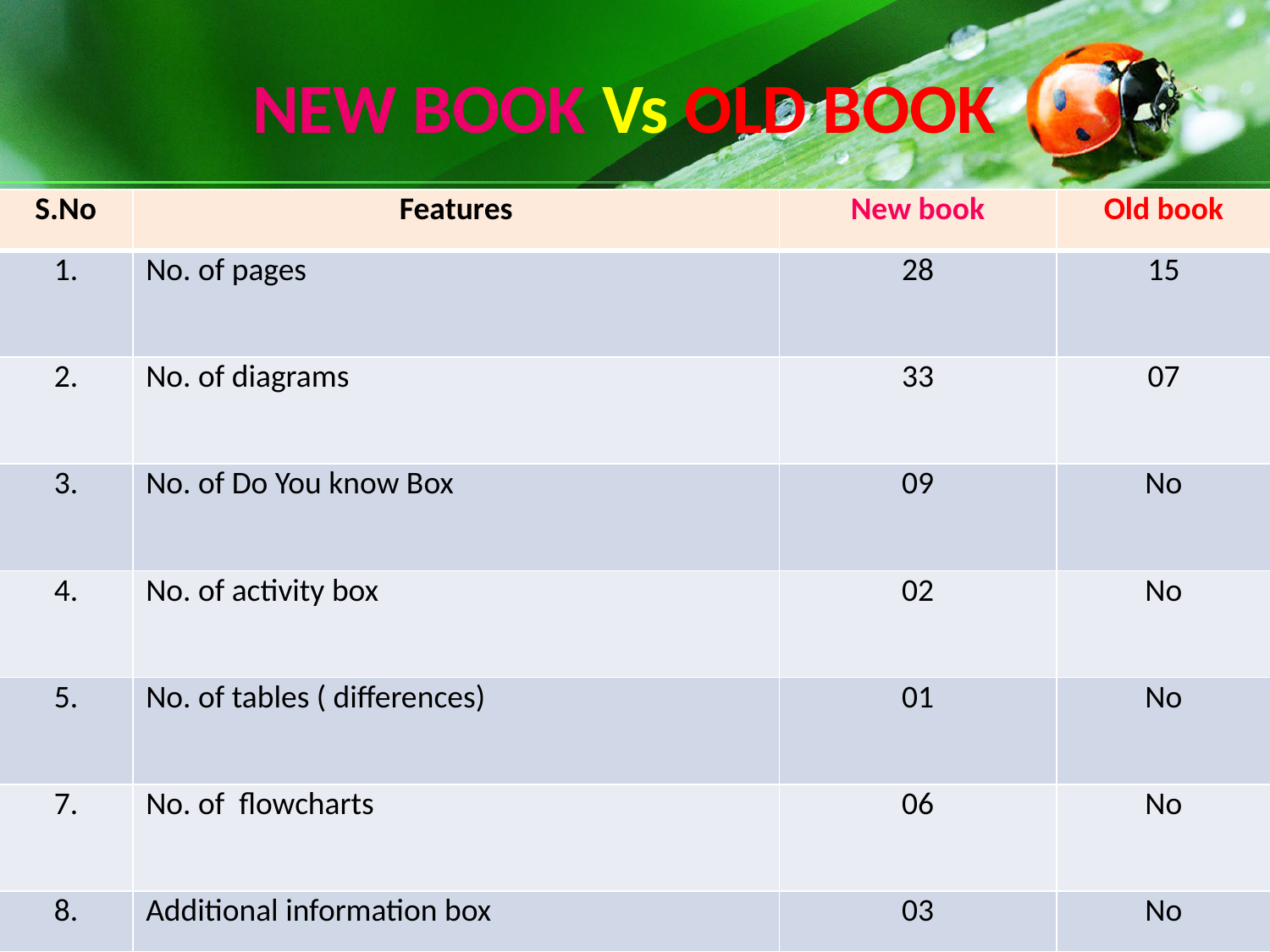

# NEW BOOK Vs OLD BOOK
| S.No | Features | New book | Old book |
| --- | --- | --- | --- |
| 1. | No. of pages | 28 | 15 |
| 2. | No. of diagrams | 33 | 07 |
| 3. | No. of Do You know Box | 09 | No |
| 4. | No. of activity box | 02 | No |
| 5. | No. of tables ( differences) | 01 | No |
| 7. | No. of flowcharts | 06 | No |
| 8. | Additional information box | 03 | No |